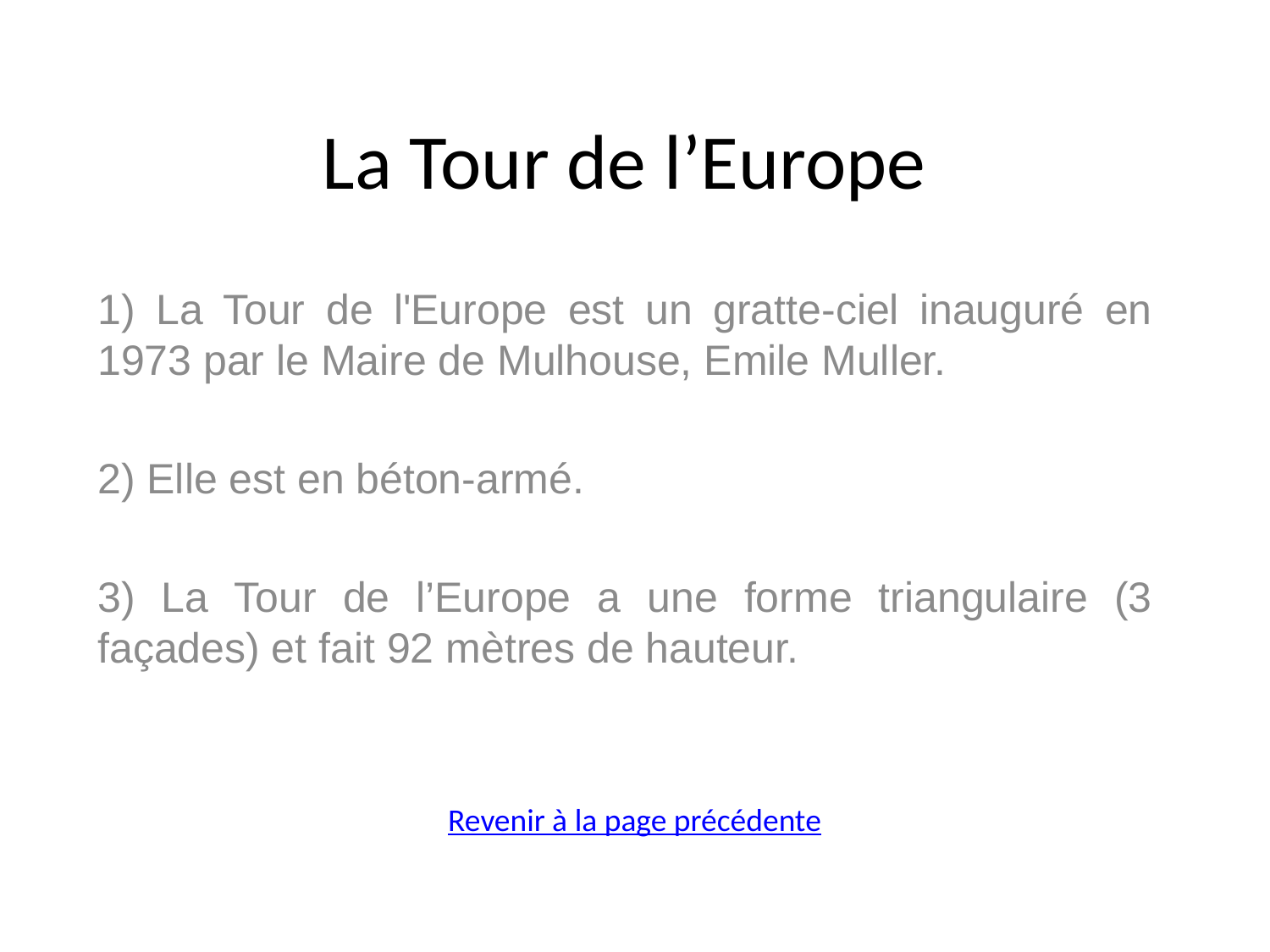

# La Tour de l’Europe
1) La Tour de l'Europe est un gratte-ciel inauguré en 1973 par le Maire de Mulhouse, Emile Muller.

2) Elle est en béton-armé.

3) La Tour de l’Europe a une forme triangulaire (3 façades) et fait 92 mètres de hauteur.

Revenir à la page précédente